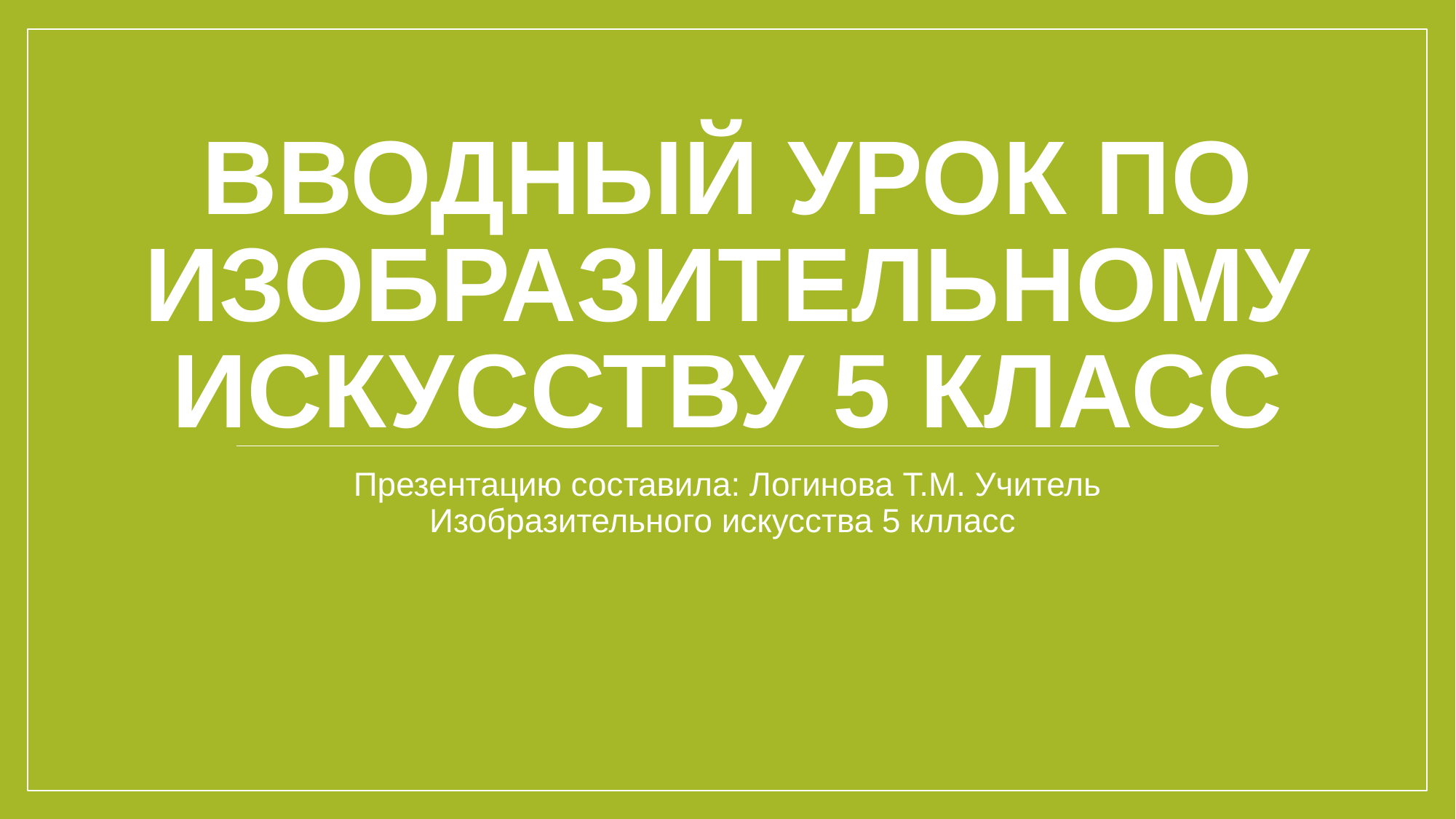

# Вводный урок по Изобразительному Искусству 5 класс
Презентацию составила: Логинова Т.М. Учитель Изобразительного искусства 5 клласс